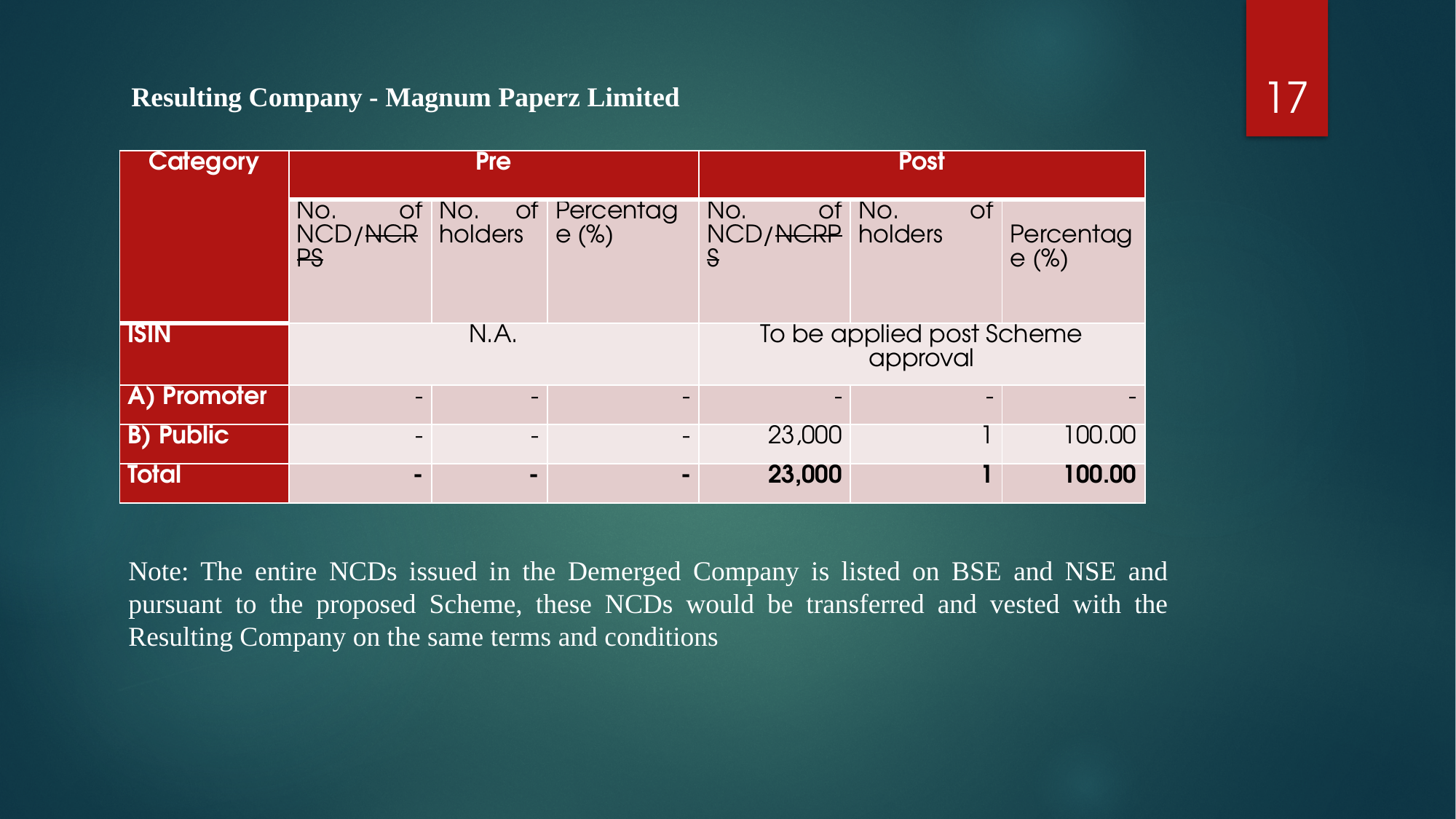

17
Resulting Company - Magnum Paperz Limited
| Category | Pre |  |  | Post |  |  |
| --- | --- | --- | --- | --- | --- | --- |
|  | No. of NCD/NCRPS | No. of holders | Percentage (%) | No. of NCD/NCRPS | No. of holders | Percentage (%) |
| ISIN | N.A. |  |  | To be applied post Scheme approval |  |  |
| A) Promoter | - | - | - | - | - | - |
| B) Public | - | - | - | 23,000 | 1 | 100.00 |
| Total | - | - | - | 23,000 | 1 | 100.00 |
Note: The entire NCDs issued in the Demerged Company is listed on BSE and NSE and pursuant to the proposed Scheme, these NCDs would be transferred and vested with the Resulting Company on the same terms and conditions